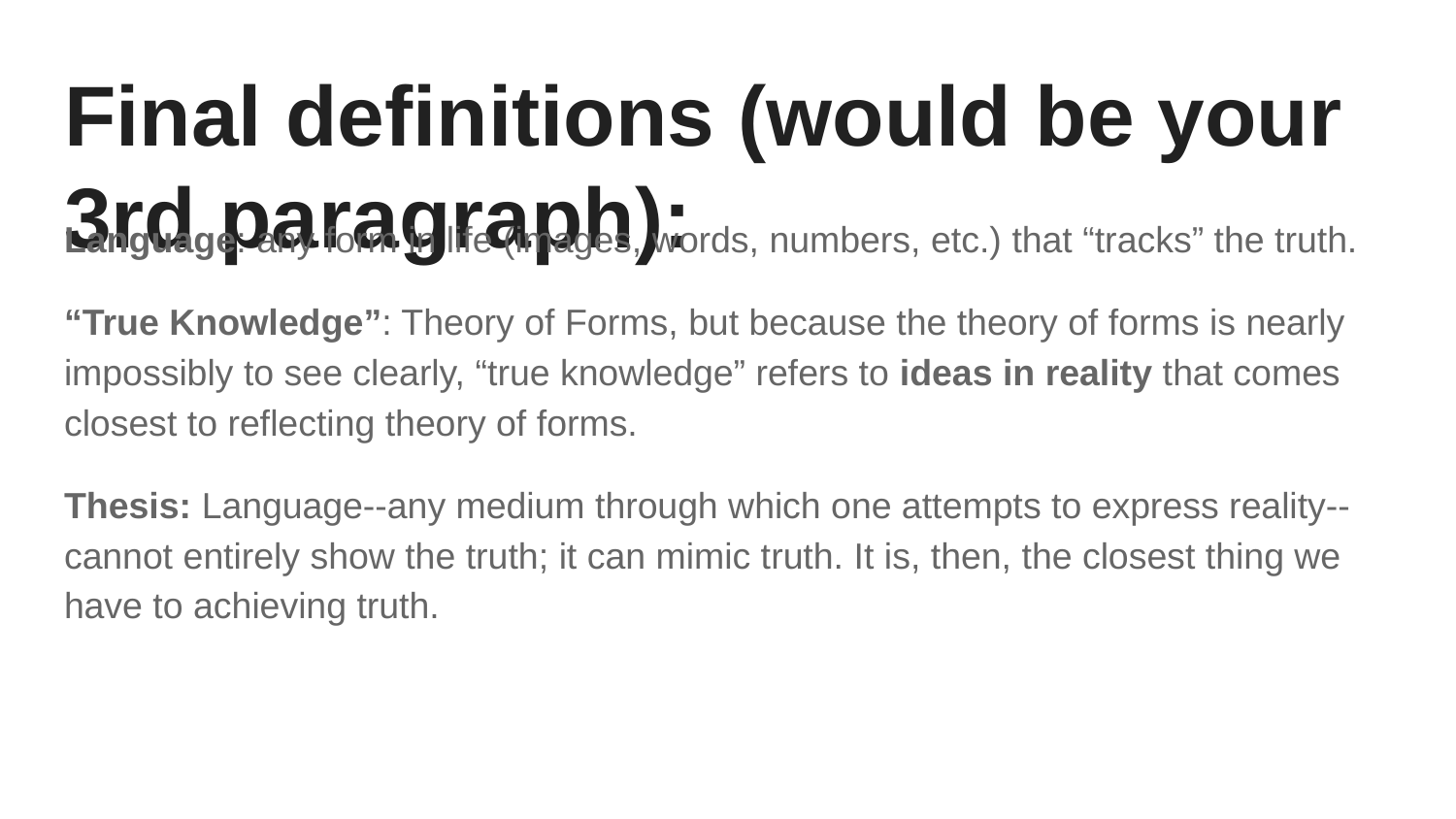

# Final definitions (would be your 3rd paragraph):
Language: any form in life (images, words, numbers, etc.) that “tracks” the truth.
“True Knowledge”: Theory of Forms, but because the theory of forms is nearly impossibly to see clearly, “true knowledge” refers to ideas in reality that comes closest to reflecting theory of forms.
Thesis: Language--any medium through which one attempts to express reality--cannot entirely show the truth; it can mimic truth. It is, then, the closest thing we have to achieving truth.